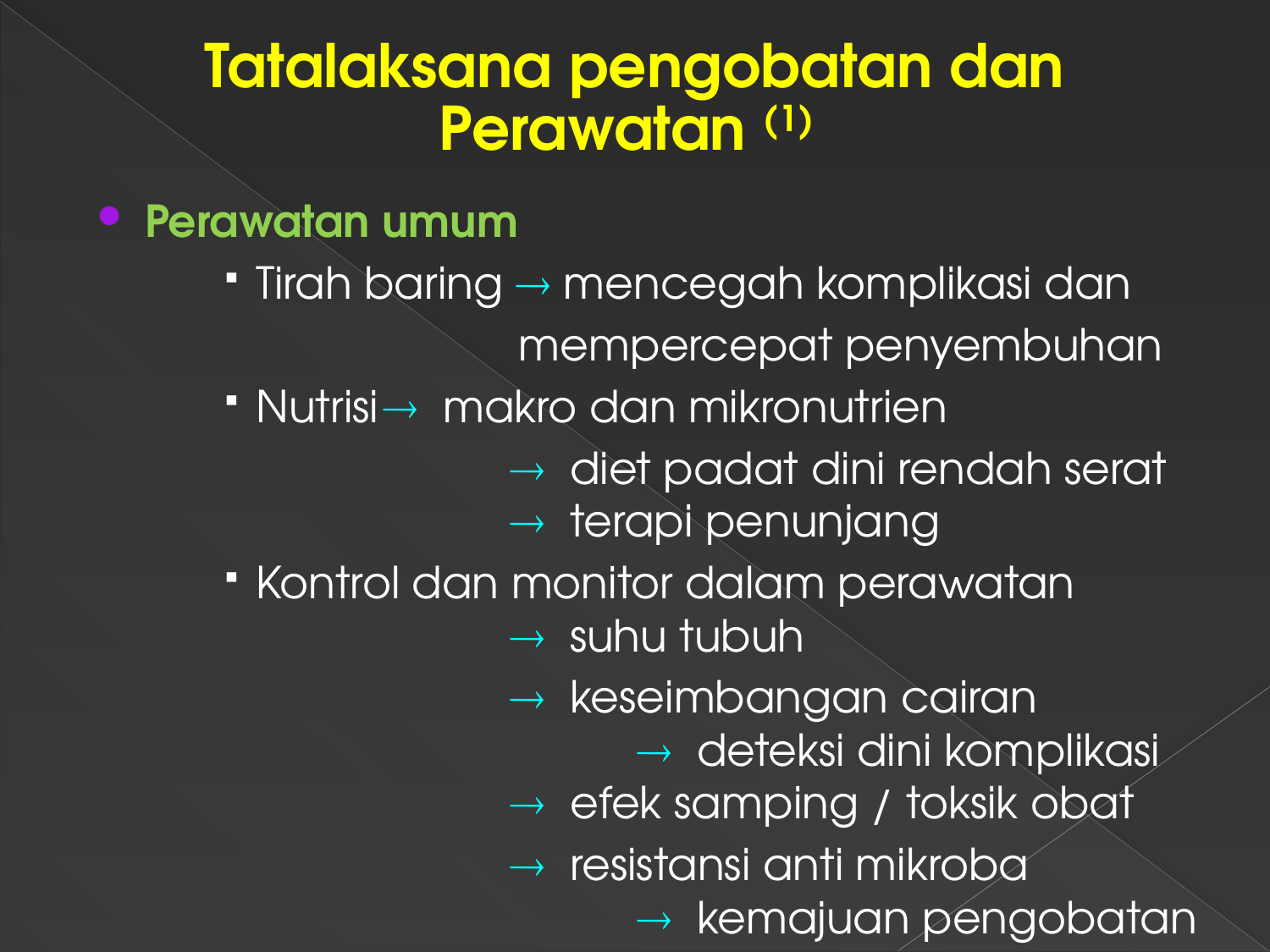

Tatalaksana pengobatan dan
Perawatan (1)
Perawatan umum
Tirah baring → mencegah komplikasi dan
                        mempercepat penyembuhan
Nutrisi	→  makro dan mikronutrien
		 	→  diet padat dini rendah serat
		→  terapi penunjang
Kontrol dan monitor dalam perawatan
 		→  suhu tubuh
		 	→  keseimbangan cairan				→  deteksi dini komplikasi
 		→  efek samping / toksik obat
		 	→  resistansi anti mikroba				→  kemajuan pengobatan